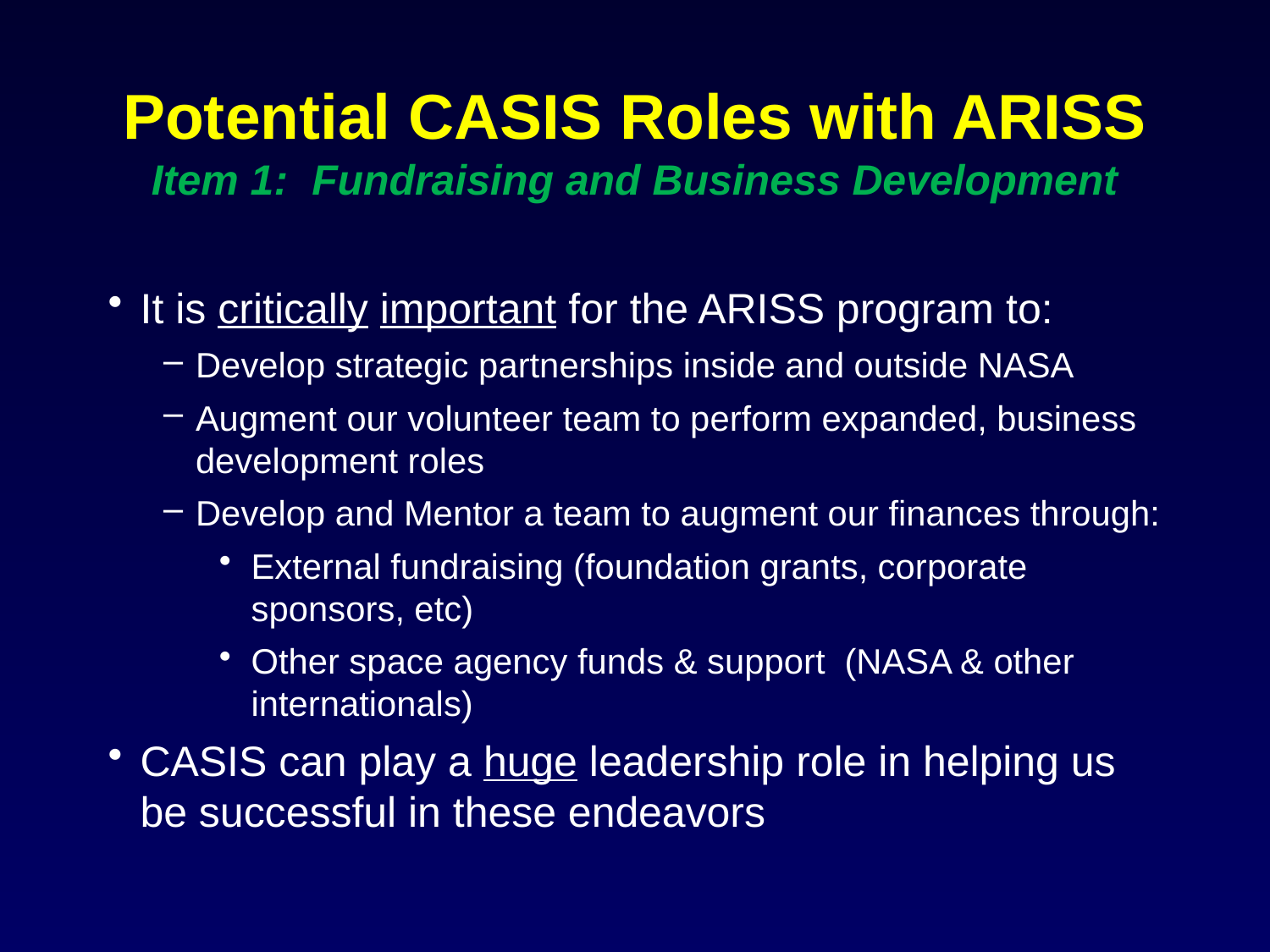

# Potential CASIS Roles with ARISS Item 1:  Fundraising and Business Development
It is critically important for the ARISS program to:
Develop strategic partnerships inside and outside NASA
Augment our volunteer team to perform expanded, business development roles
Develop and Mentor a team to augment our finances through:
External fundraising (foundation grants, corporate sponsors, etc)
Other space agency funds & support  (NASA & other internationals)
CASIS can play a huge leadership role in helping us be successful in these endeavors